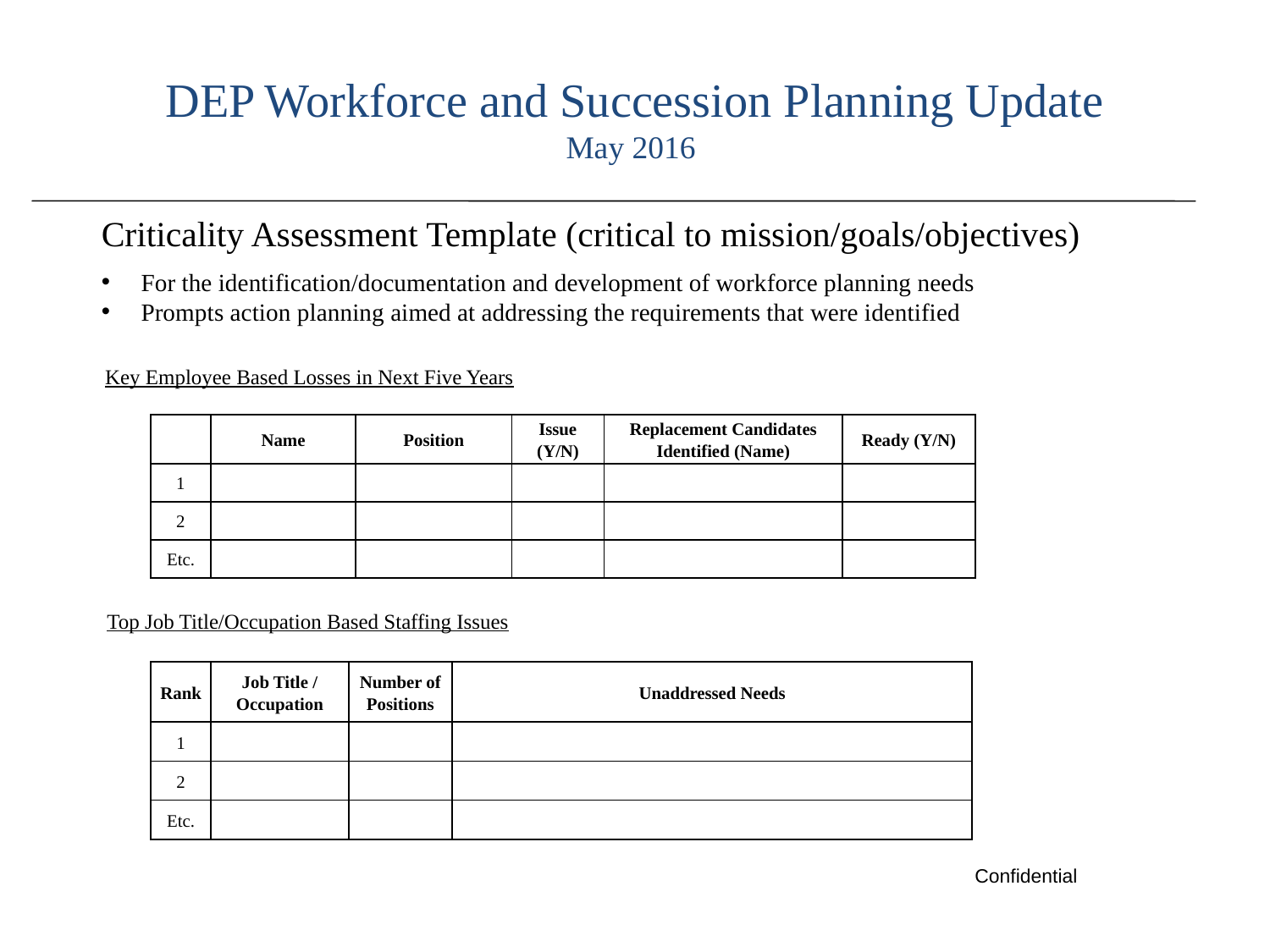

# DEP Workforce and Succession Planning Update May 2016
Criticality Assessment Template (critical to mission/goals/objectives)

For the identification/documentation and development of workforce planning needs
Prompts action planning aimed at addressing the requirements that were identified

Key Employee Based Losses in Next Five Years
|  | Name | Position | Issue (Y/N) | Replacement Candidates Identified (Name) | Ready (Y/N) |
| --- | --- | --- | --- | --- | --- |
| 1 |  |  |  |  |  |
| 2 |  |  |  |  |  |
| Etc. |  |  |  |  |  |

              Top Job Title/Occupation Based Staffing Issues
| Rank | Job Title / Occupation | Number of Positions | Unaddressed Needs |
| --- | --- | --- | --- |
| 1 |  |  |  |
| 2 |  |  |  |
| Etc. |  |  |  |
                                                                                                                                                  Confidential